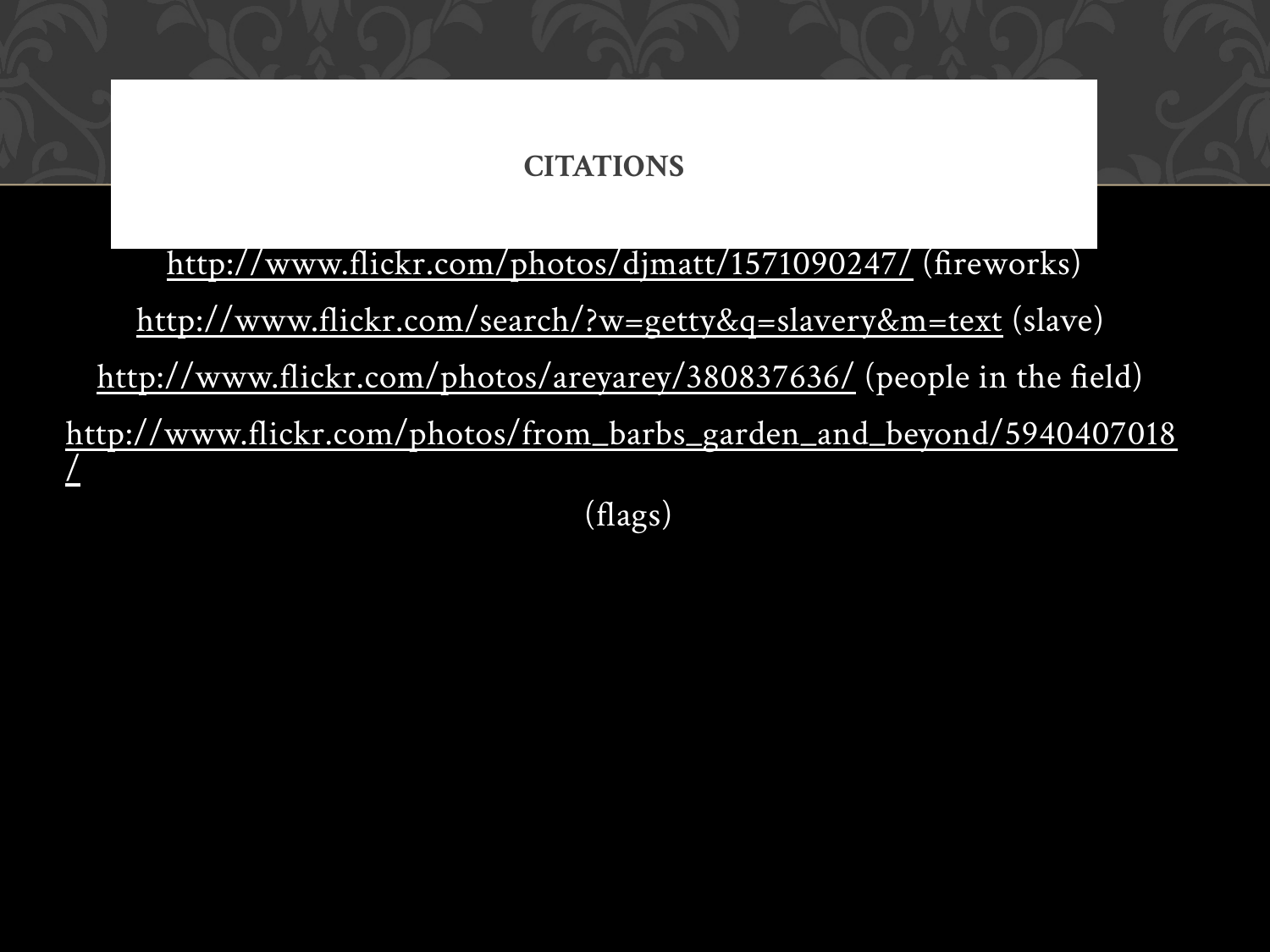

# Citations

http://www.flickr.com/photos/djmatt/1571090247/ (fireworks)
http://www.flickr.com/search/?w=getty&q=slavery&m=text (slave)
http://www.flickr.com/photos/areyarey/380837636/ (people in the field)
http://www.flickr.com/photos/from_barbs_garden_and_beyond/5940407018/ (flags)